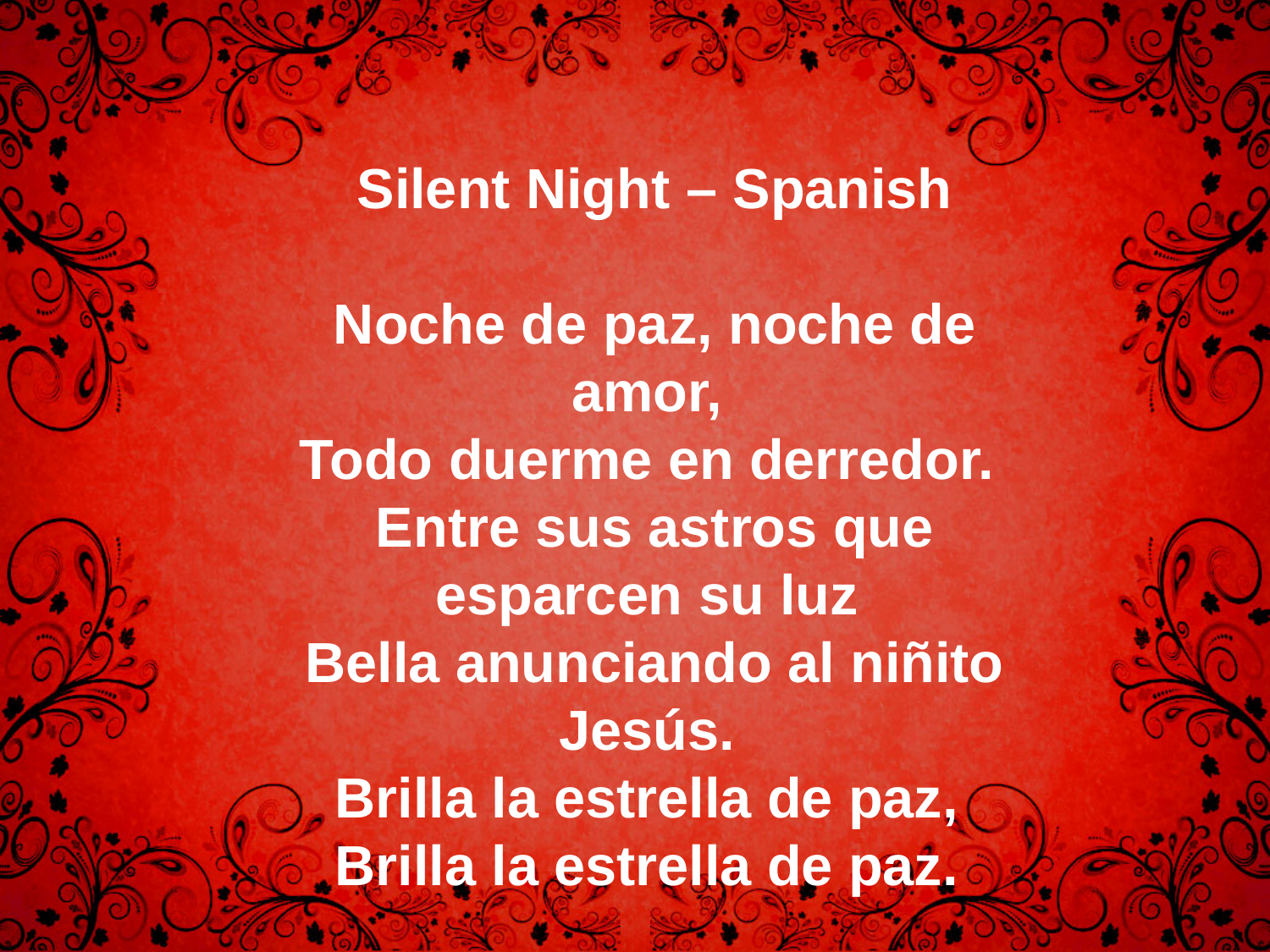

Silent Night – Spanish

Noche de paz, noche de amor,
Todo duerme en derredor.
Entre sus astros que esparcen su luz
Bella anunciando al niñito Jesús.
Brilla la estrella de paz,
Brilla la estrella de paz.